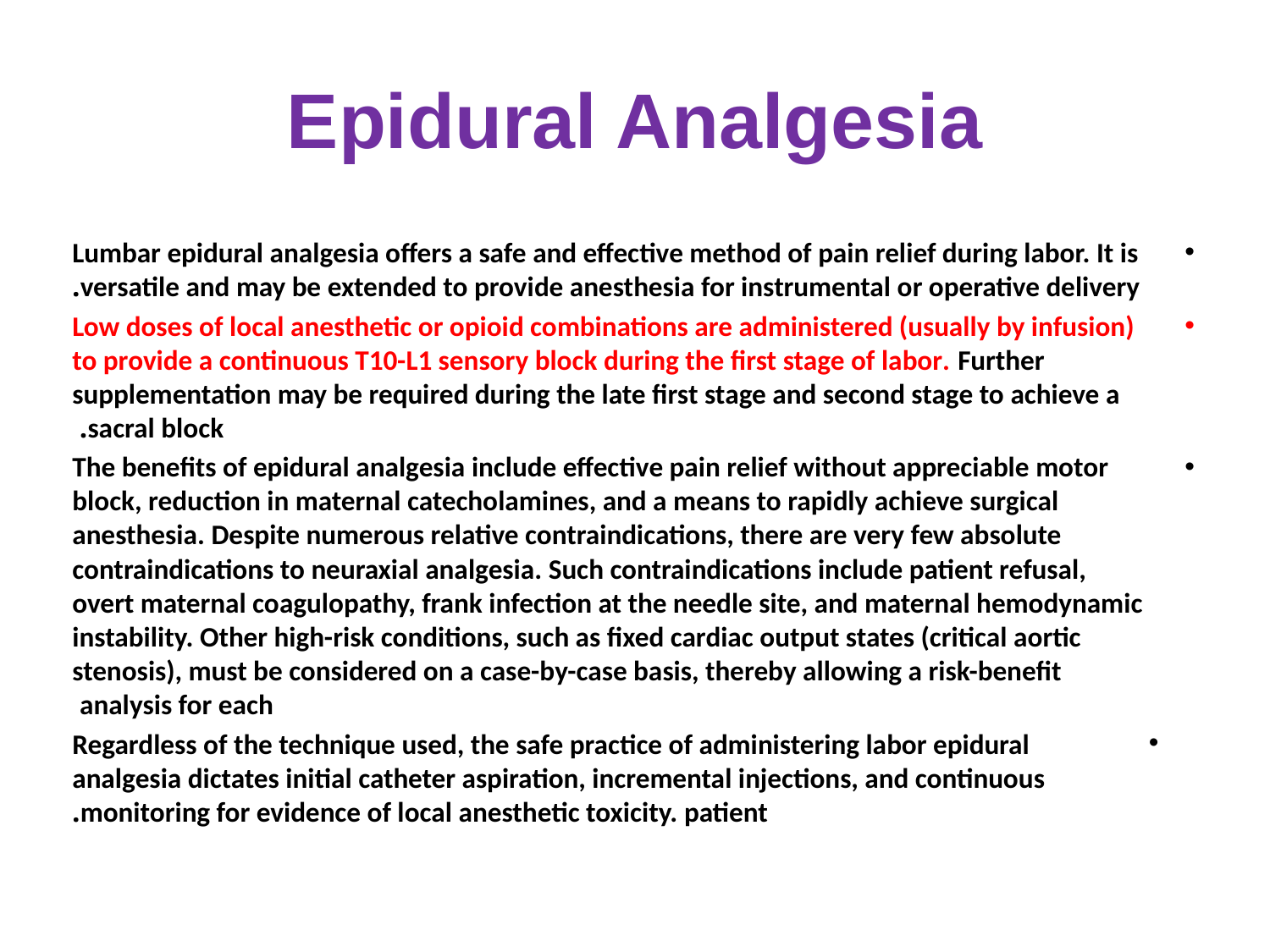

# Epidural Analgesia
Lumbar epidural analgesia offers a safe and effective method of pain relief during labor. It is versatile and may be extended to provide anesthesia for instrumental or operative delivery.
Low doses of local anesthetic or opioid combinations are administered (usually by infusion) to provide a continuous T10-L1 sensory block during the first stage of labor. Further supplementation may be required during the late first stage and second stage to achieve a sacral block.
The benefits of epidural analgesia include effective pain relief without appreciable motor block, reduction in maternal catecholamines, and a means to rapidly achieve surgical anesthesia. Despite numerous relative contraindications, there are very few absolute contraindications to neuraxial analgesia. Such contraindications include patient refusal, overt maternal coagulopathy, frank infection at the needle site, and maternal hemodynamic instability. Other high-risk conditions, such as fixed cardiac output states (critical aortic stenosis), must be considered on a case-by-case basis, thereby allowing a risk-benefit analysis for each
Regardless of the technique used, the safe practice of administering labor epidural analgesia dictates initial catheter aspiration, incremental injections, and continuous monitoring for evidence of local anesthetic toxicity. patient.